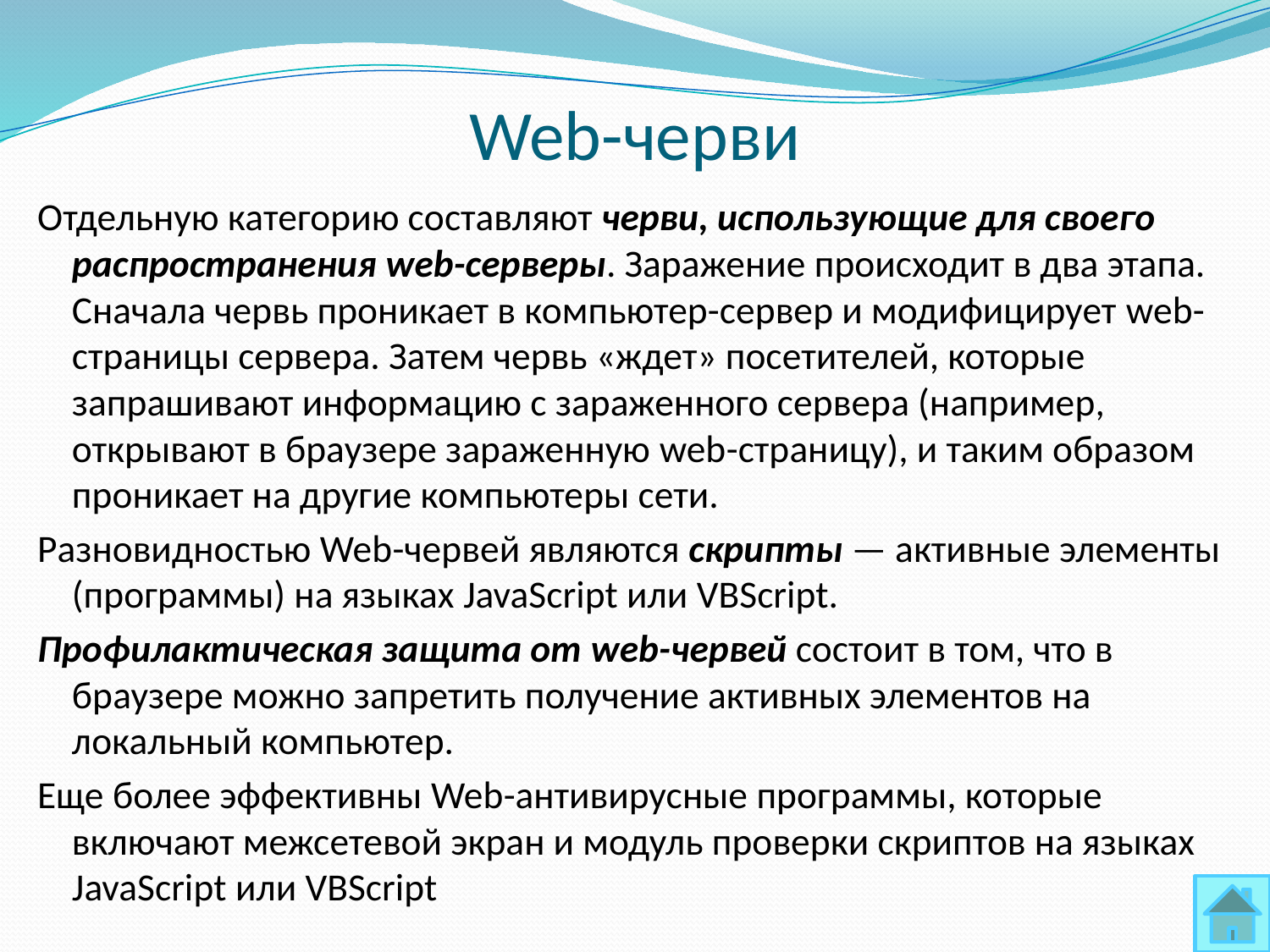

# Web-черви
Отдельную категорию составляют черви, использующие для своего распространения web-серверы. Заражение происходит в два этапа. Сначала червь проникает в компьютер-сервер и модифицирует web-страницы сервера. Затем червь «ждет» посетителей, которые запрашивают информацию с зараженного сервера (например, открывают в браузере зараженную web-страницу), и таким образом проникает на другие компьютеры сети.
Разновидностью Web-червей являются скрипты — активные элементы (программы) на языках JavaScript или VBScript.
Профилактическая защита от web-червей состоит в том, что в браузере можно запретить получение активных элементов на локальный компьютер.
Еще более эффективны Web-антивирусные программы, которые включают межсетевой экран и модуль проверки скриптов на языках JavaScript или VBScript